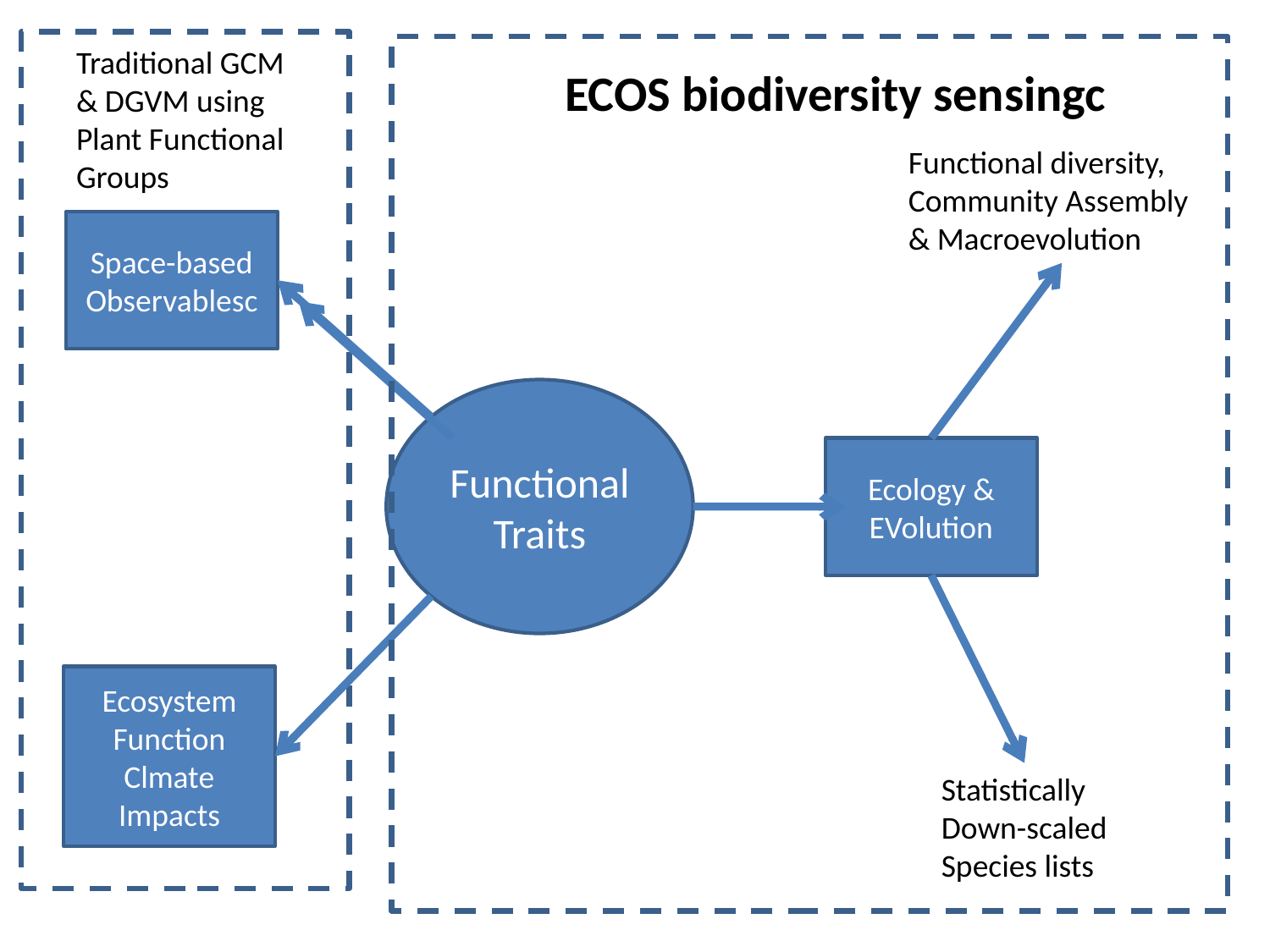

Traditional GCM & DGVM using Plant Functional Groups

ECOS biodiversity sensingc
Functional diversity, Community Assembly & Macroevolution
Space-based Observablesc
Functional Traits
Ecology & EVolution
Ecosystem Function
Clmate Impacts
Statistically
Down-scaled
Species lists